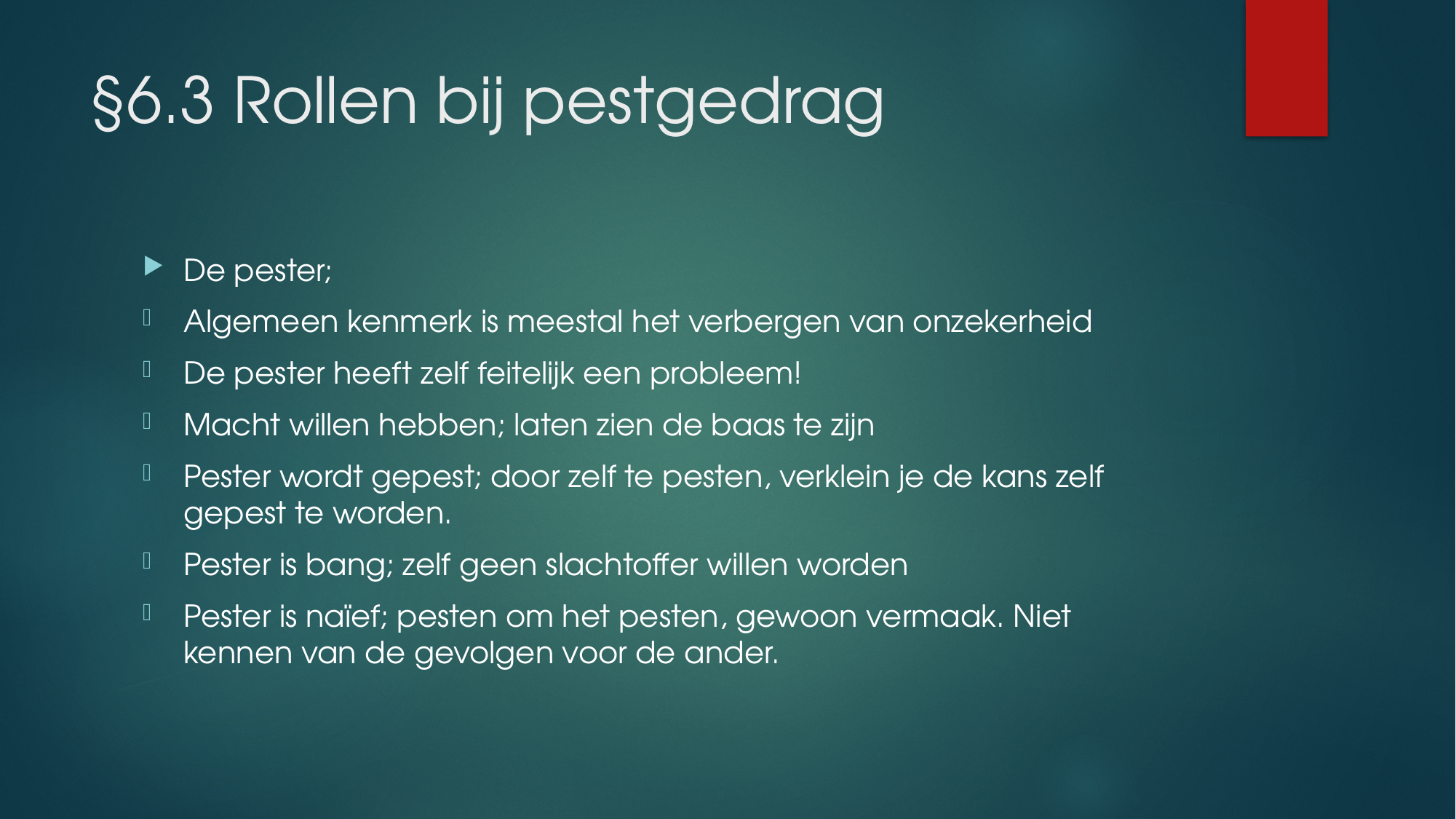

# §6.3 Rollen bij pestgedrag
De pester;
Algemeen kenmerk is meestal het verbergen van onzekerheid
De pester heeft zelf feitelijk een probleem!
Macht willen hebben; laten zien de baas te zijn
Pester wordt gepest; door zelf te pesten, verklein je de kans zelf gepest te worden.
Pester is bang; zelf geen slachtoffer willen worden
Pester is naïef; pesten om het pesten, gewoon vermaak. Niet kennen van de gevolgen voor de ander.